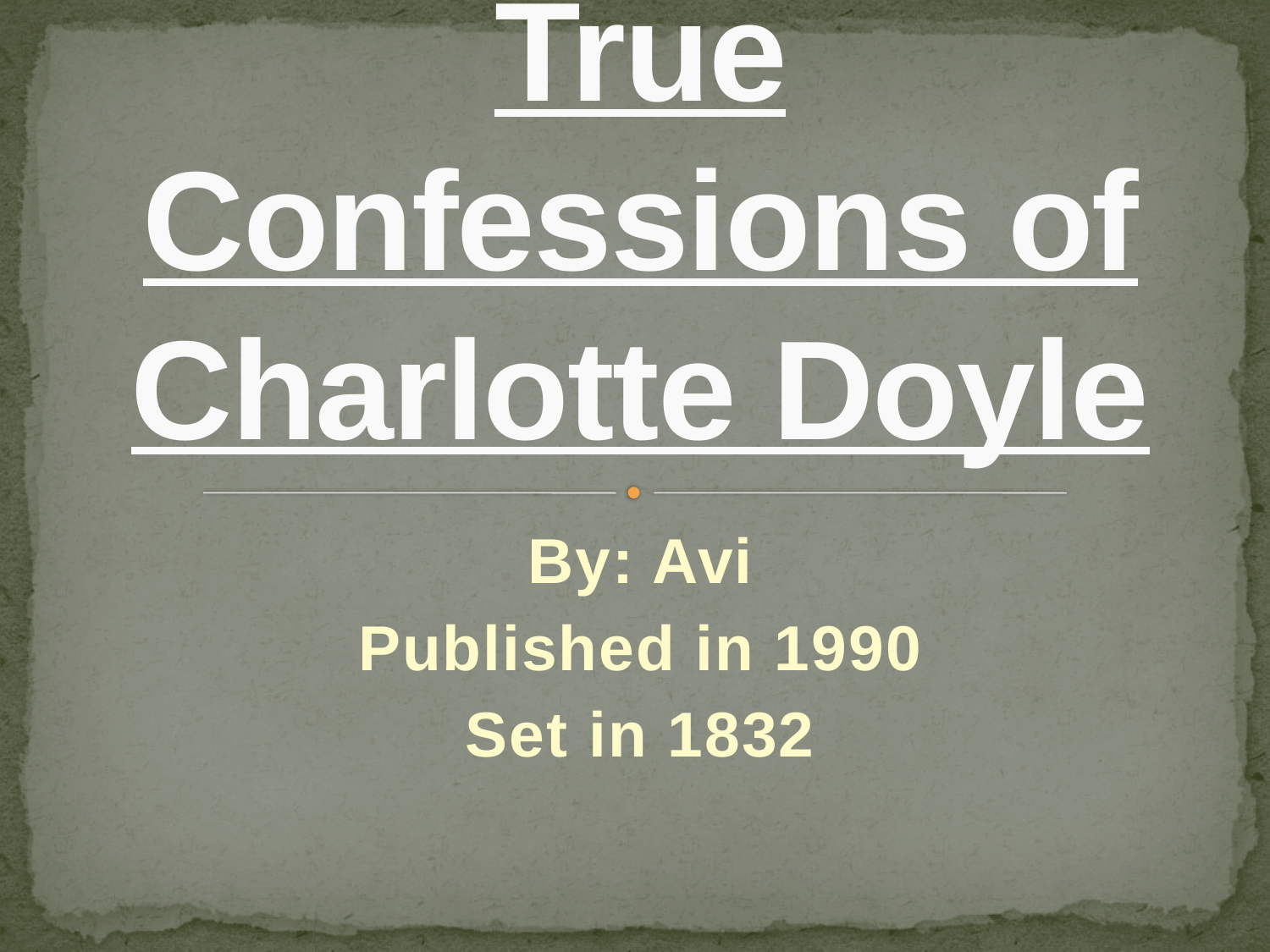

# True Confessions of Charlotte Doyle
By: Avi
Published in 1990
Set in 1832